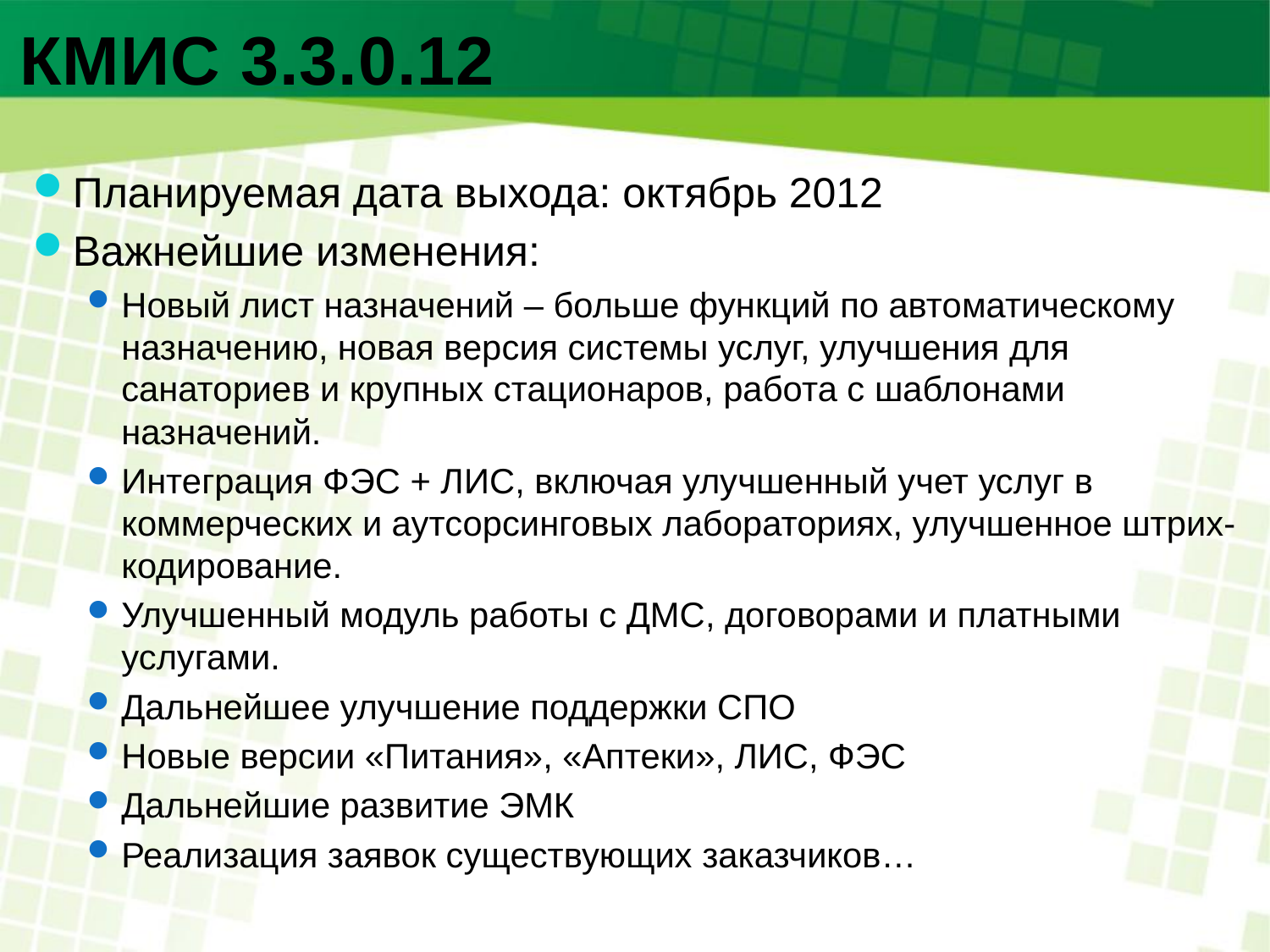

# КМИС 3.3.0.12
Планируемая дата выхода: октябрь 2012
Важнейшие изменения:
Новый лист назначений – больше функций по автоматическому назначению, новая версия системы услуг, улучшения для санаториев и крупных стационаров, работа с шаблонами назначений.
Интеграция ФЭС + ЛИС, включая улучшенный учет услуг в коммерческих и аутсорсинговых лабораториях, улучшенное штрих-кодирование.
Улучшенный модуль работы с ДМС, договорами и платными услугами.
Дальнейшее улучшение поддержки СПО
Новые версии «Питания», «Аптеки», ЛИС, ФЭС
Дальнейшие развитие ЭМК
Реализация заявок существующих заказчиков…